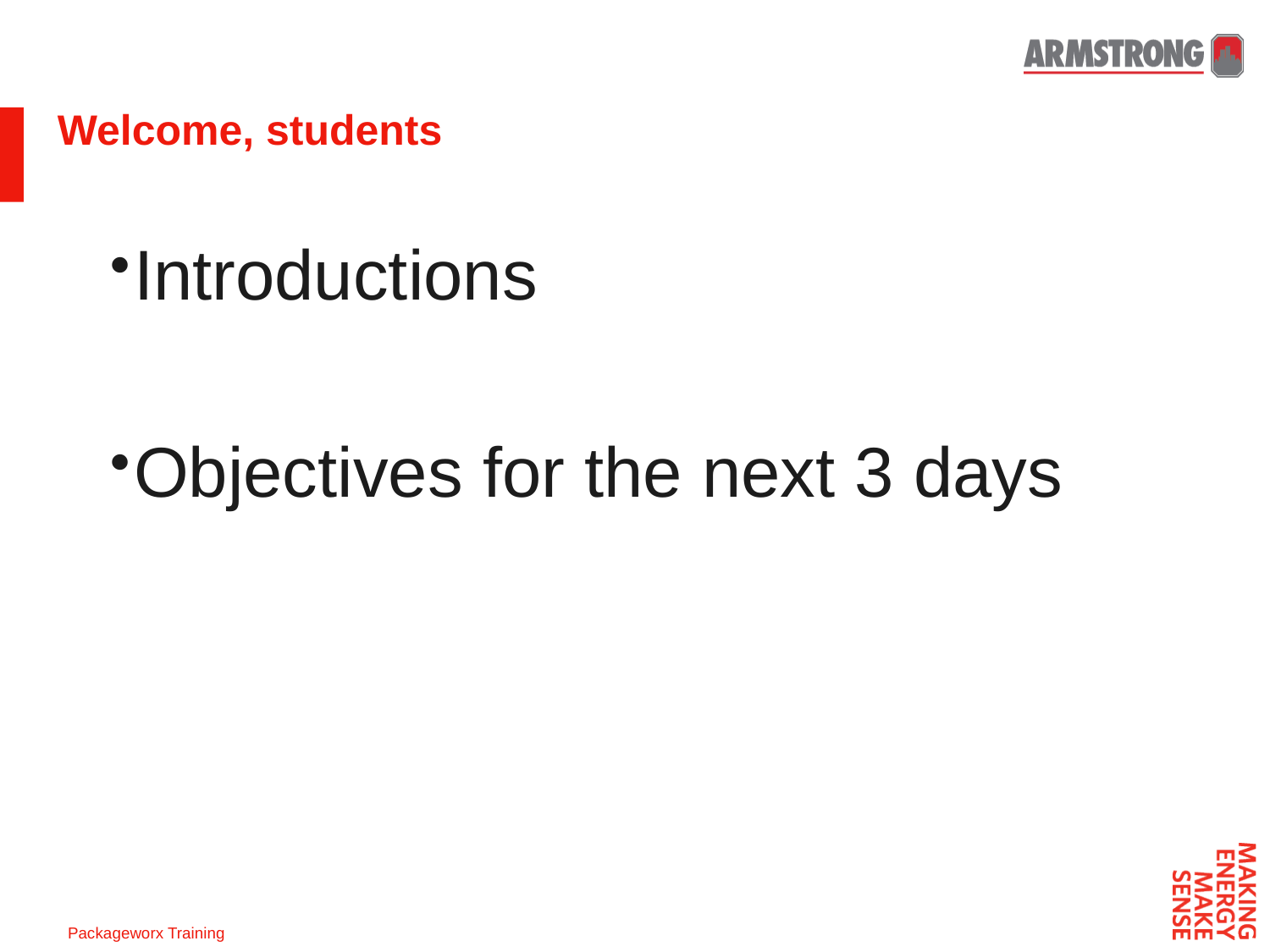

# Welcome, students
Introductions

Objectives for the next 3 days